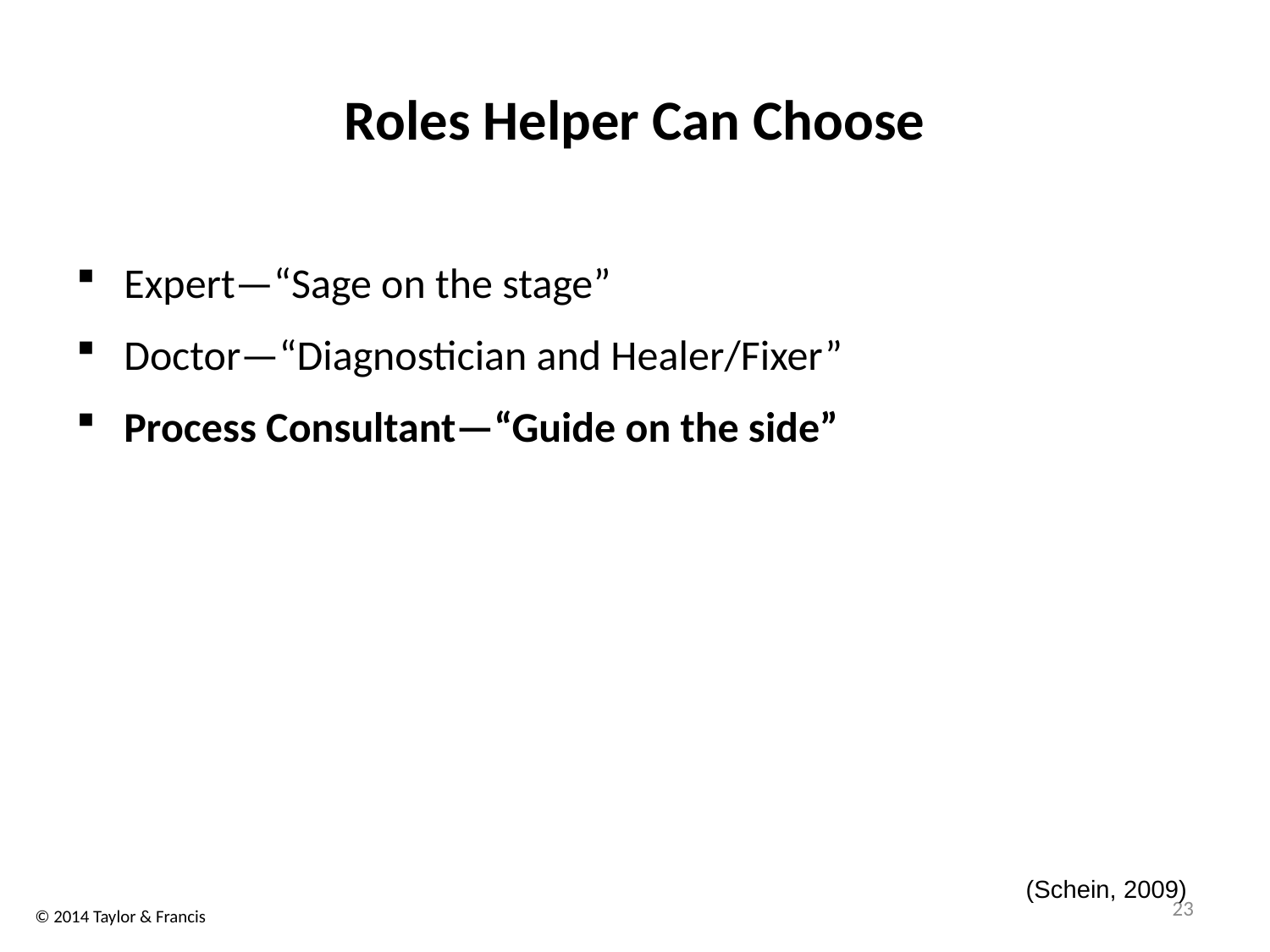

# Roles Helper Can Choose
Expert—“Sage on the stage”
Doctor—“Diagnostician and Healer/Fixer”
Process Consultant—“Guide on the side”
(Schein, 2009)
23
© 2014 Taylor & Francis